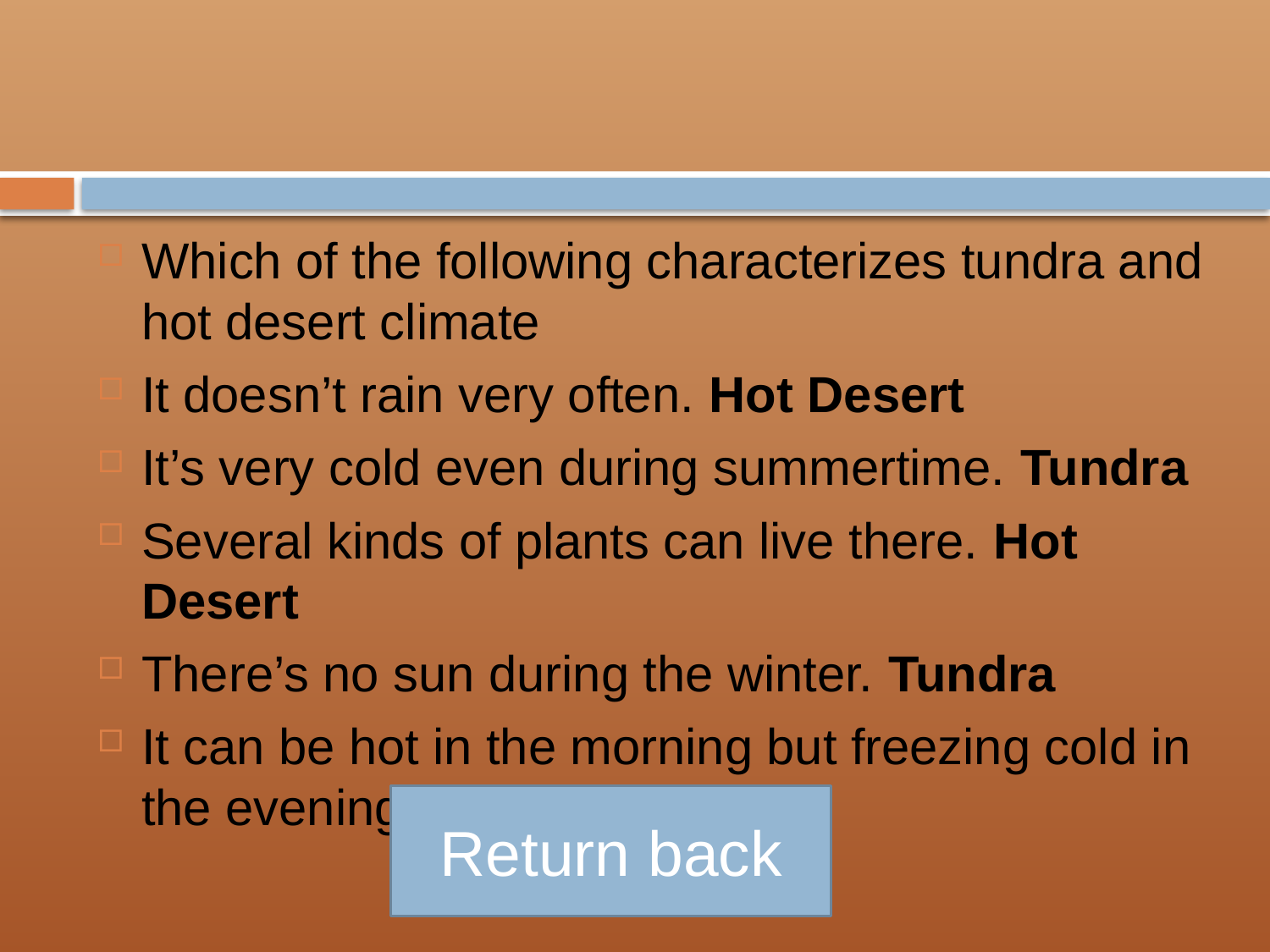

#
Which of the following characterizes tundra and hot desert climate
It doesn’t rain very often. Hot Desert
It’s very cold even during summertime. Tundra
Several kinds of plants can live there. Hot Desert
There’s no sun during the winter. Tundra
It can be hot in the morning but freezing cold in the evening. Hot Desert

Return back